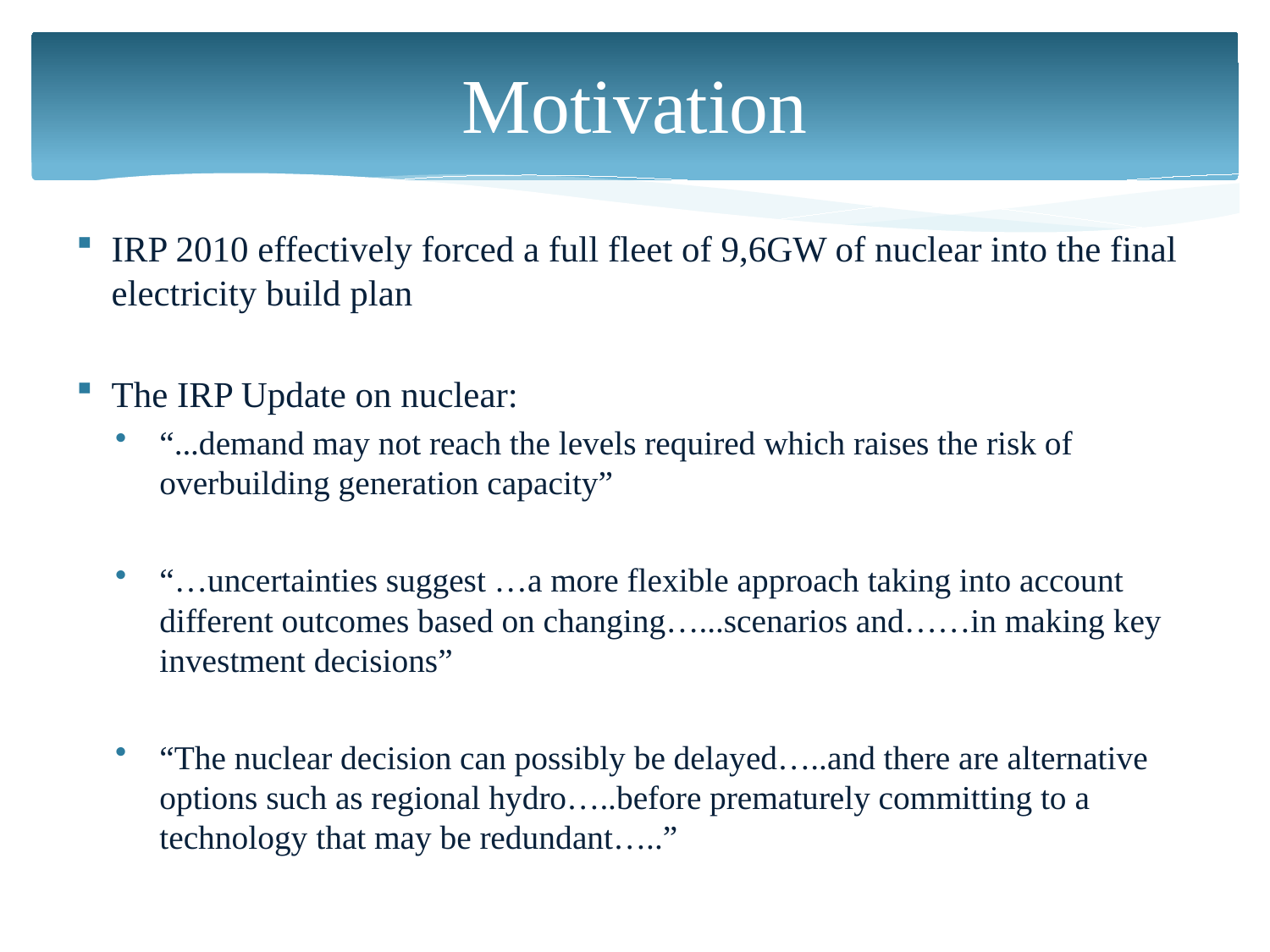

# Motivation
IRP 2010 effectively forced a full fleet of 9,6GW of nuclear into the final electricity build plan

The IRP Update on nuclear:
“...demand may not reach the levels required which raises the risk of overbuilding generation capacity”

“…uncertainties suggest …a more flexible approach taking into account different outcomes based on changing…...scenarios and……in making key investment decisions”

“The nuclear decision can possibly be delayed…..and there are alternative options such as regional hydro…..before prematurely committing to a technology that may be redundant…..”